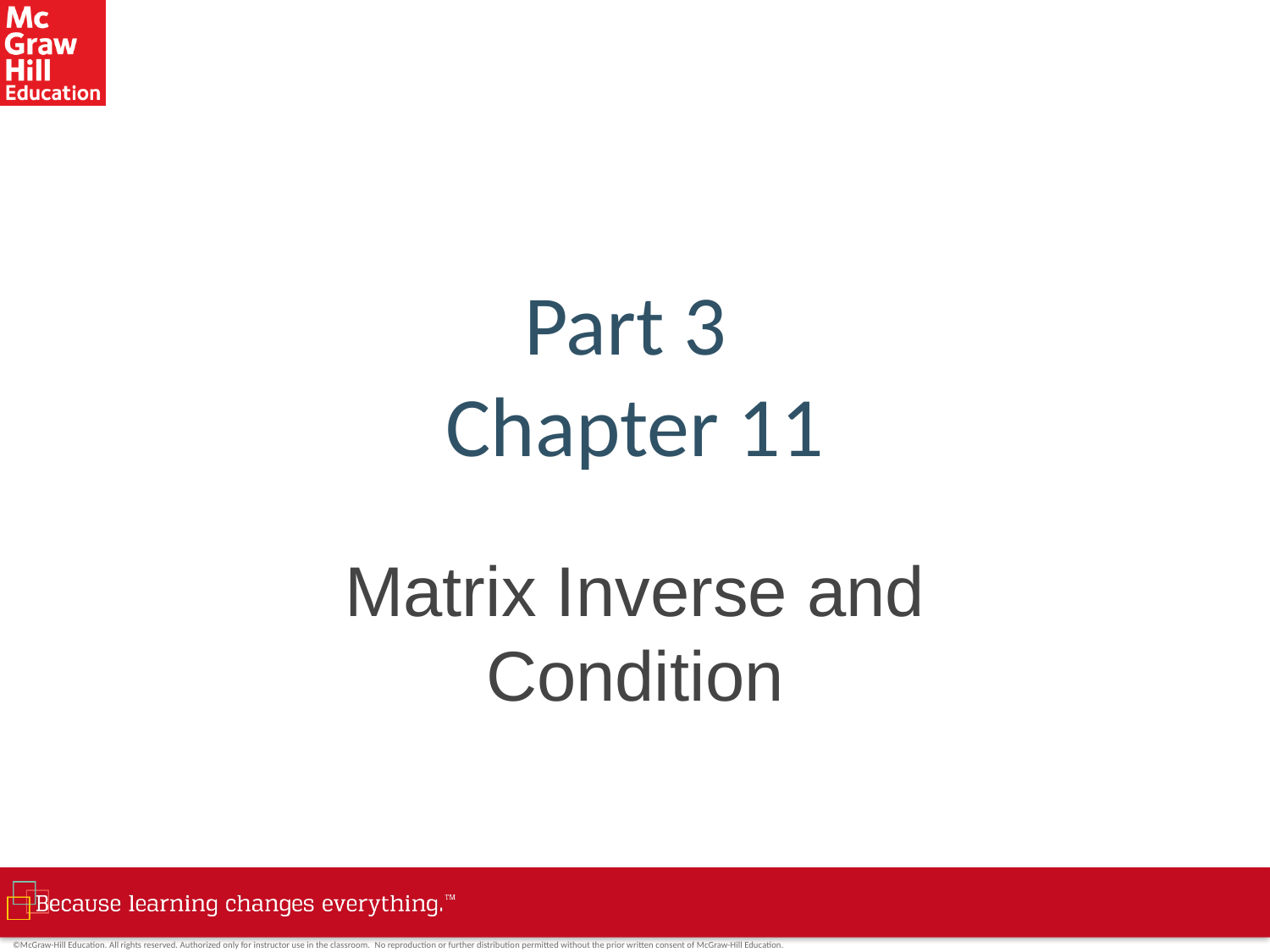

# Part 3 Chapter 11
Matrix Inverse and Condition